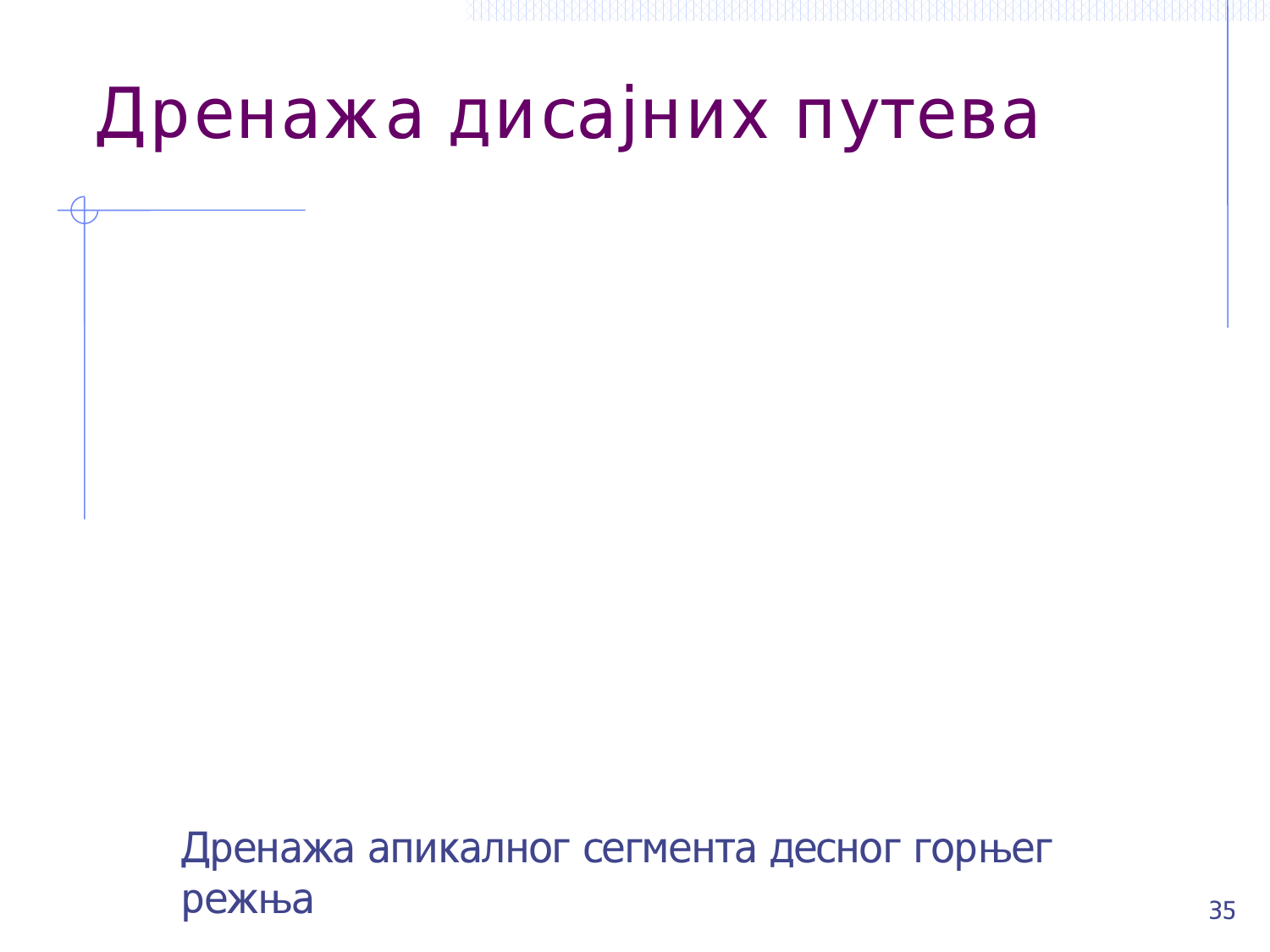

# Дренажа дисајних путева

Дренажа апикалног сегмента десног горњег режња
35